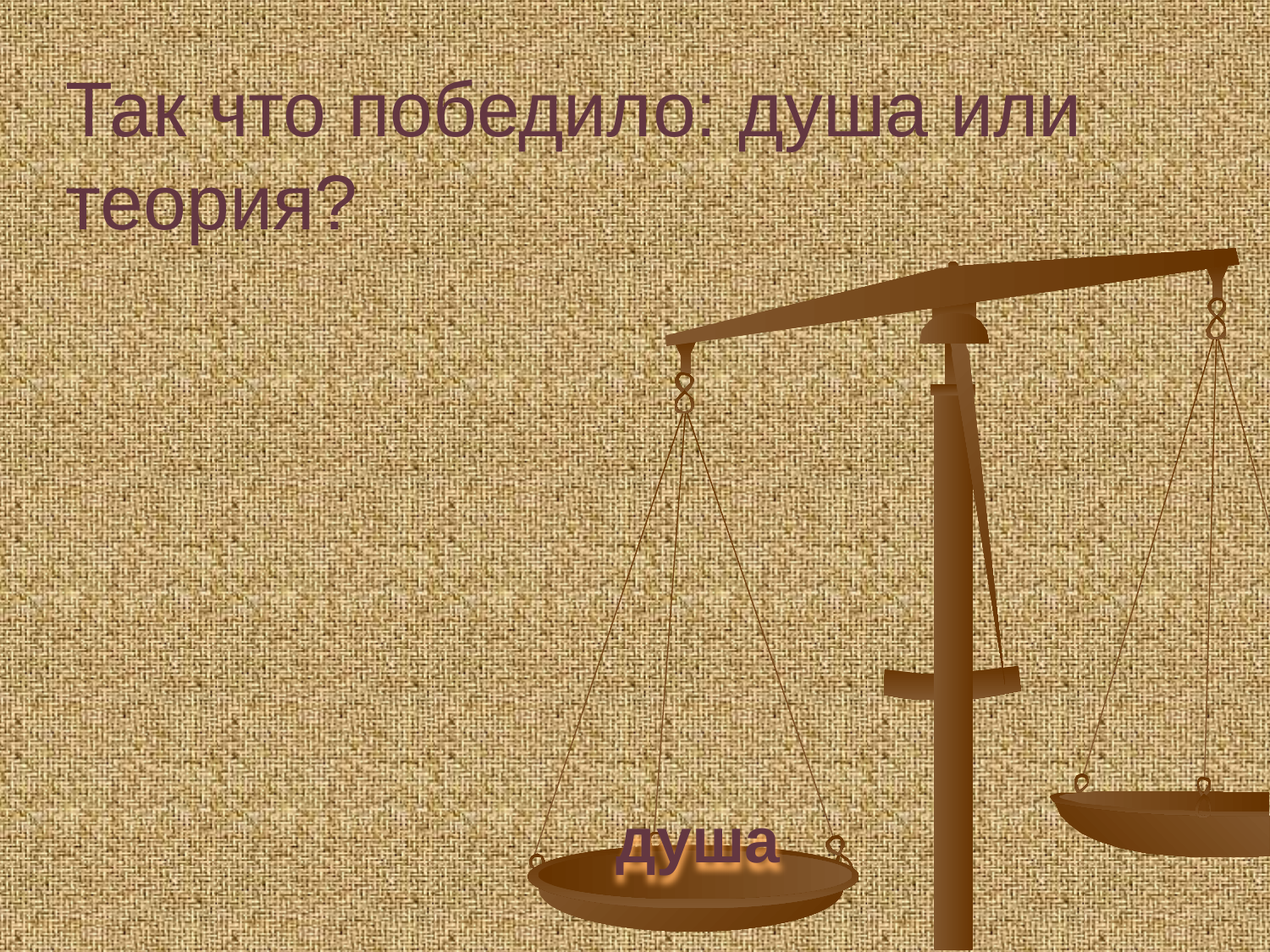

Так что победило: душа или теория?
душа